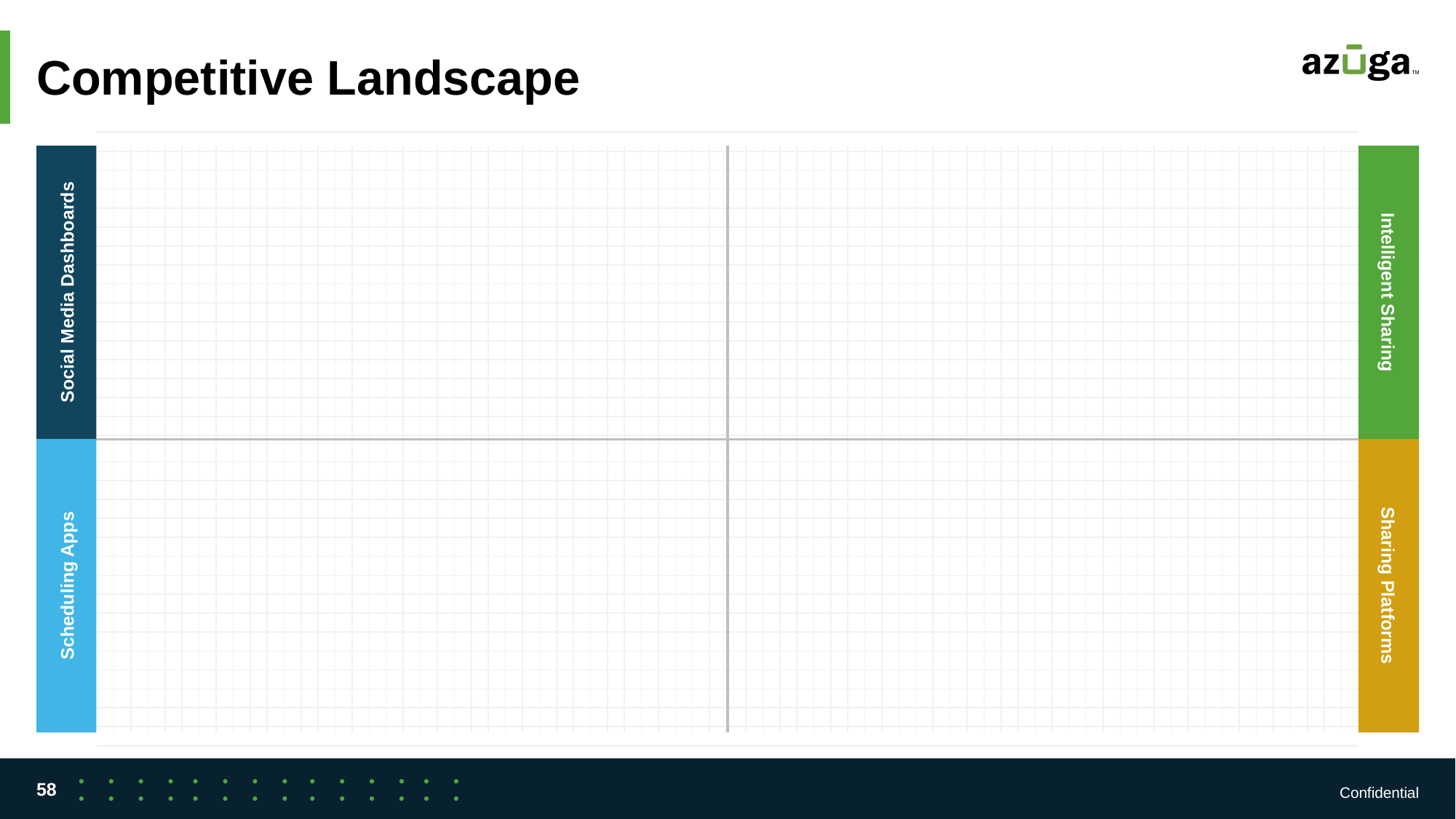

# Competitive Landscape
Intelligent Sharing
Social Media Dashboards
Sharing Platforms
Scheduling Apps
Confidential